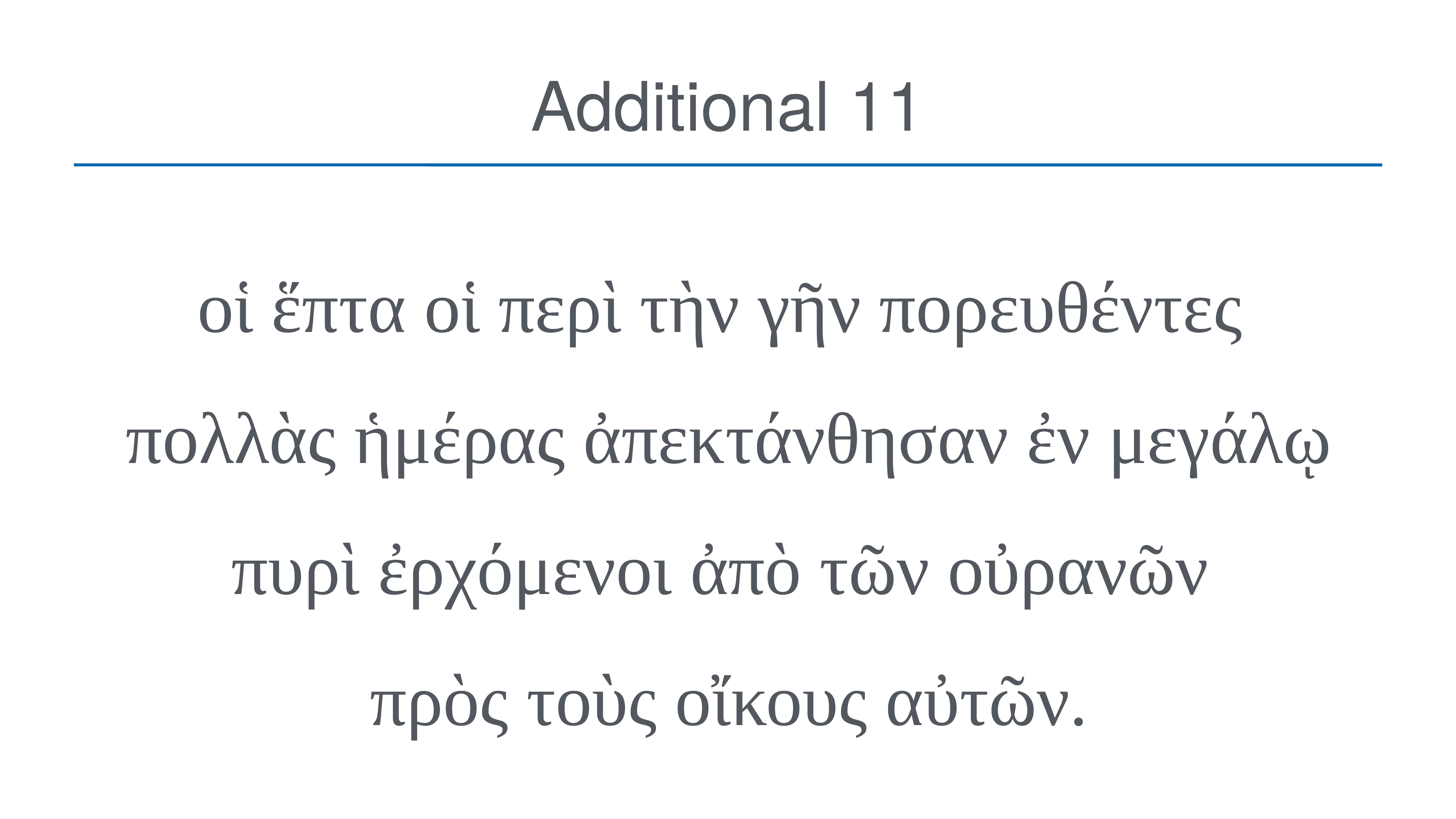

# Additional 11
οἱ ἕπτα οἱ περὶ τὴν γῆν πορευθέντες
πολλὰς ἡμέρας ἀπεκτάνθησαν ἐν μεγάλῳ πυρὶ ἐρχόμενοι ἀπὸ τῶν οὐρανῶν
πρὸς τοὺς οἴκους αὐτῶν.